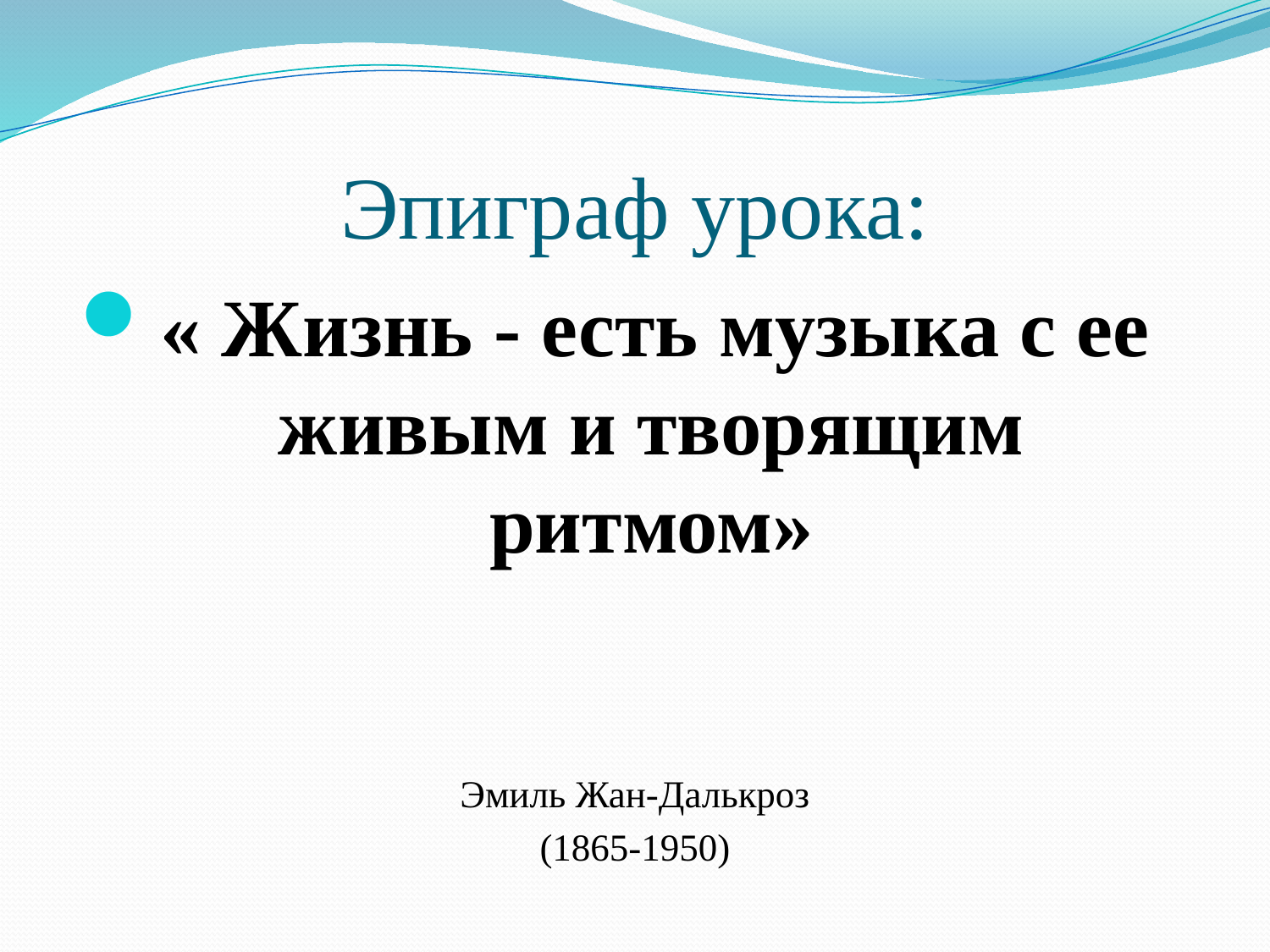

# Эпиграф урока:
« Жизнь - есть музыка с ее живым и творящим ритмом»

Эмиль Жан-Далькроз
(1865-1950)